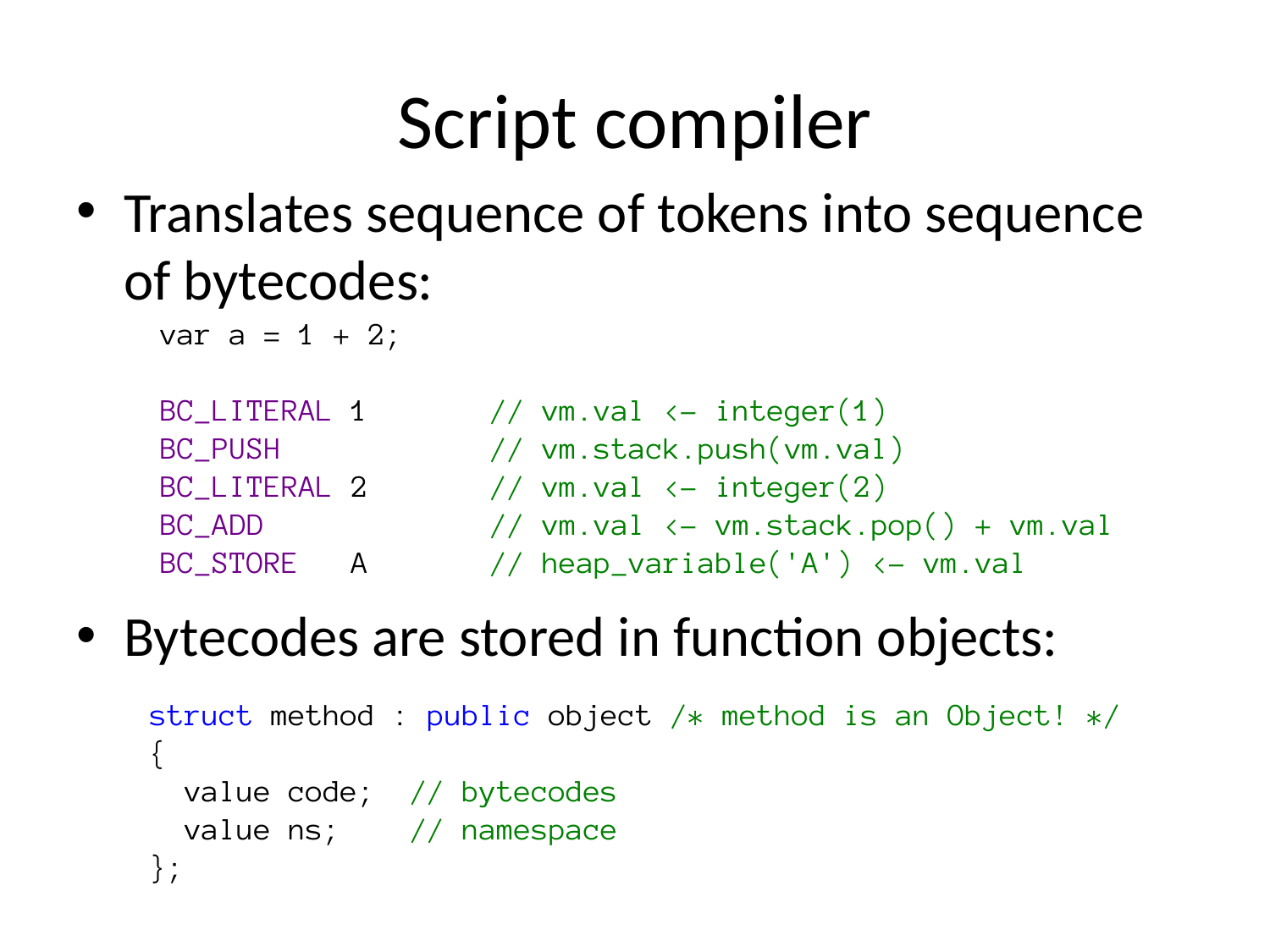

# Script compiler
Translates sequence of tokens into sequence of bytecodes:

var a = 1 + 2;

BC_LITERAL 1       // vm.val <- integer(1)
BC_PUSH            // vm.stack.push(vm.val)
BC_LITERAL 2       // vm.val <- integer(2)
BC_ADD             // vm.val <- vm.stack.pop() + vm.val
BC_STORE   A       // heap_variable('A') <- vm.val
Bytecodes are stored in function objects:
struct method : public object /* method is an Object! */
{
  value code;  // bytecodes
  value ns;    // namespace
};